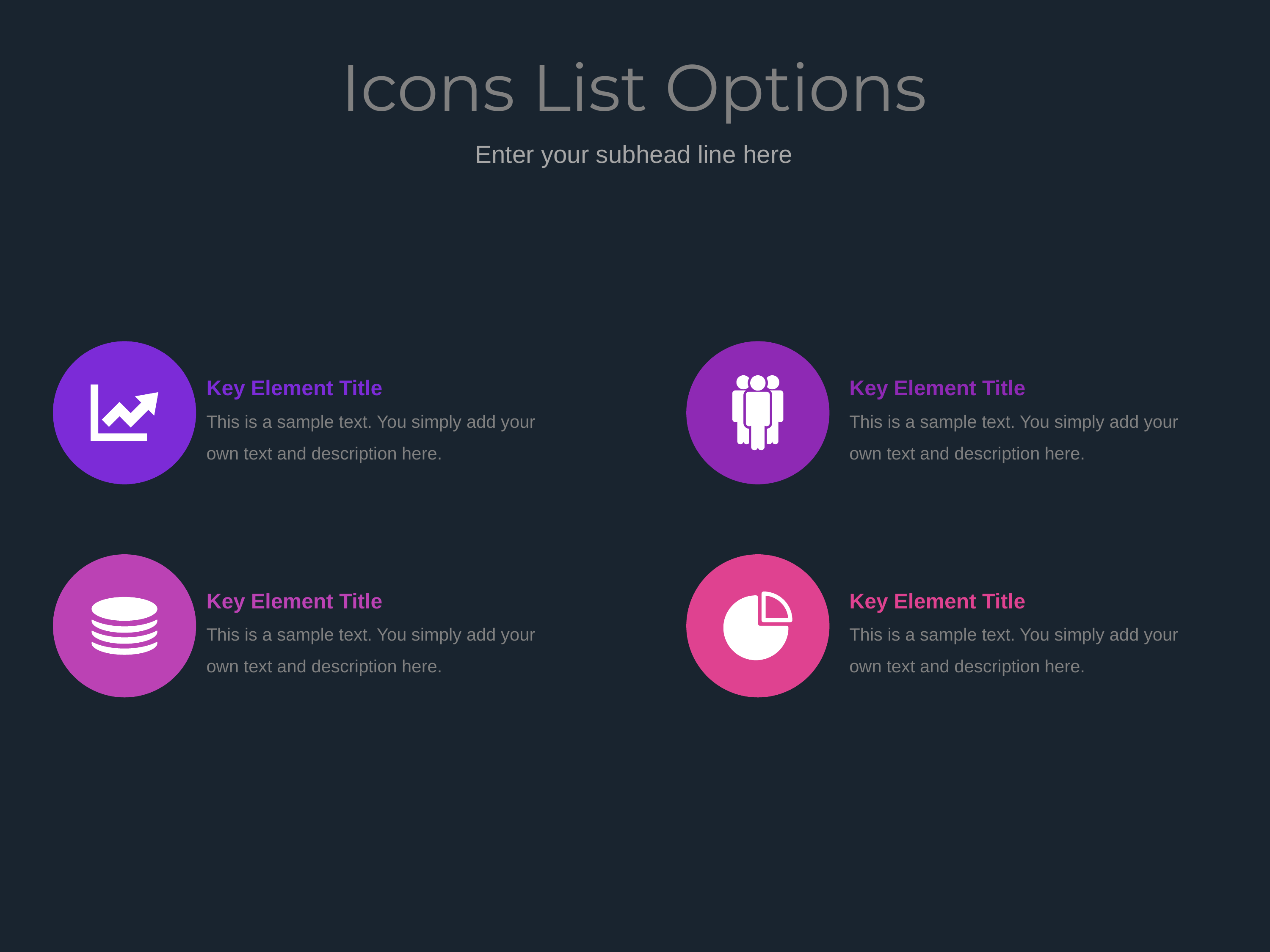

# Icons List Options
Enter your subhead line here

Key Element Title
This is a sample text. You simply add your own text and description here.
Key Element Title
This is a sample text. You simply add your own text and description here.

Key Element Title
This is a sample text. You simply add your own text and description here.
Key Element Title
This is a sample text. You simply add your own text and description here.